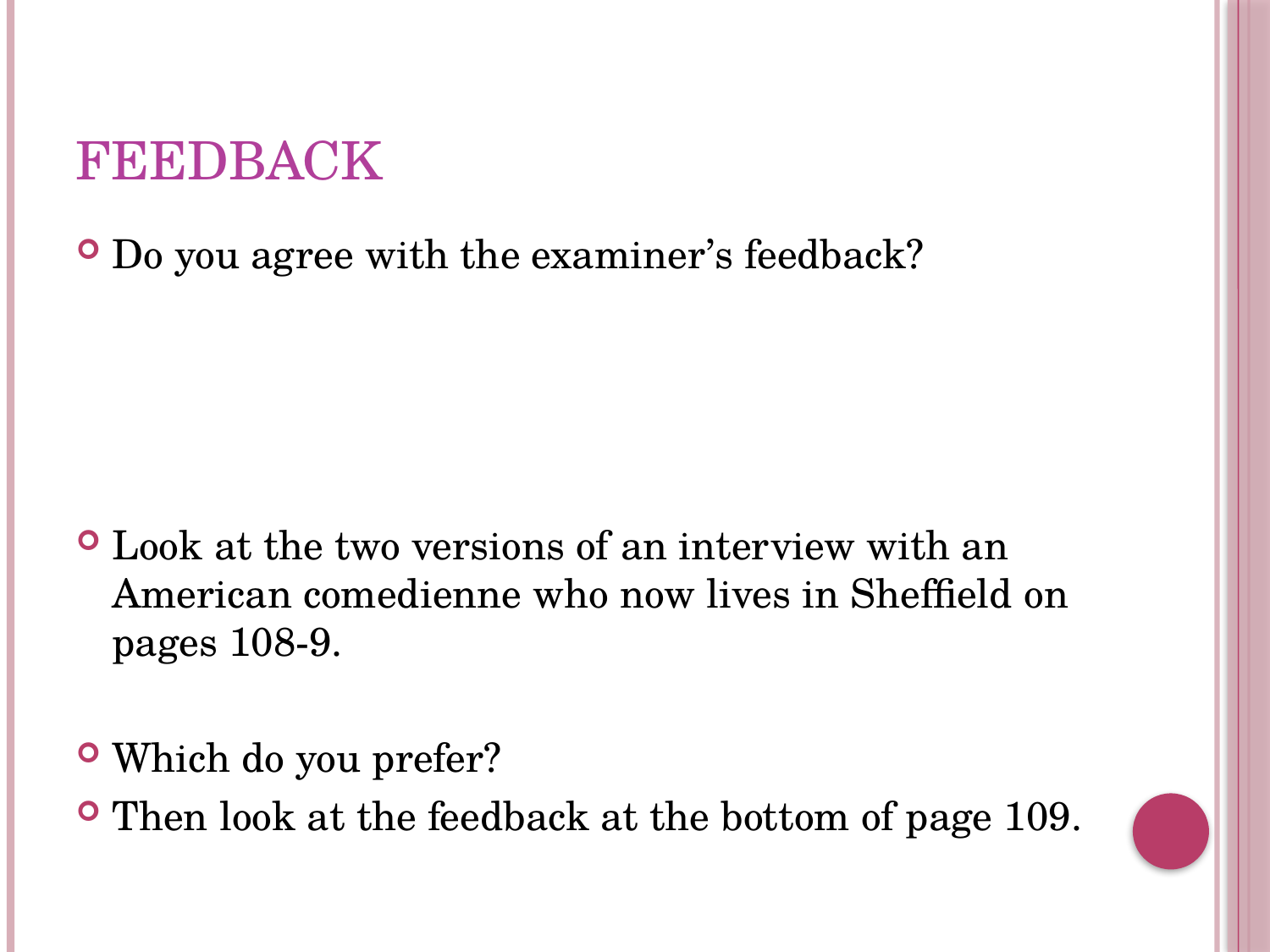

# Feedback
Do you agree with the examiner’s feedback?

Look at the two versions of an interview with an American comedienne who now lives in Sheffield on pages 108-9.

Which do you prefer?
Then look at the feedback at the bottom of page 109.